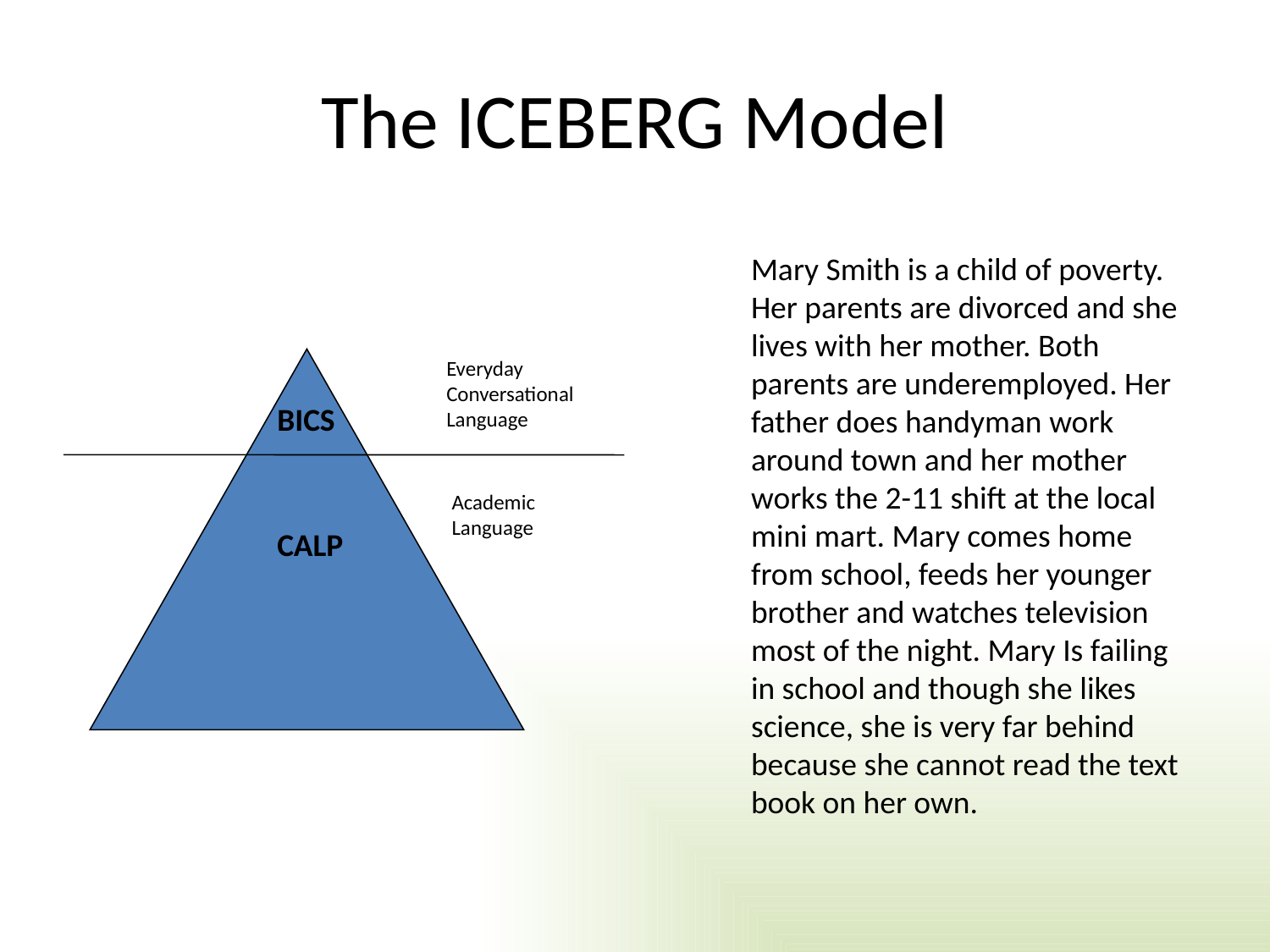

# The ICEBERG Model

Mary Smith is a child of poverty. Her parents are divorced and she lives with her mother. Both parents are underemployed. Her father does handyman work around town and her mother works the 2-11 shift at the local mini mart. Mary comes home from school, feeds her younger brother and watches television most of the night. Mary Is failing in school and though she likes science, she is very far behind because she cannot read the text book on her own.

Everyday Conversational Language

BICS

Academic Language
CALP